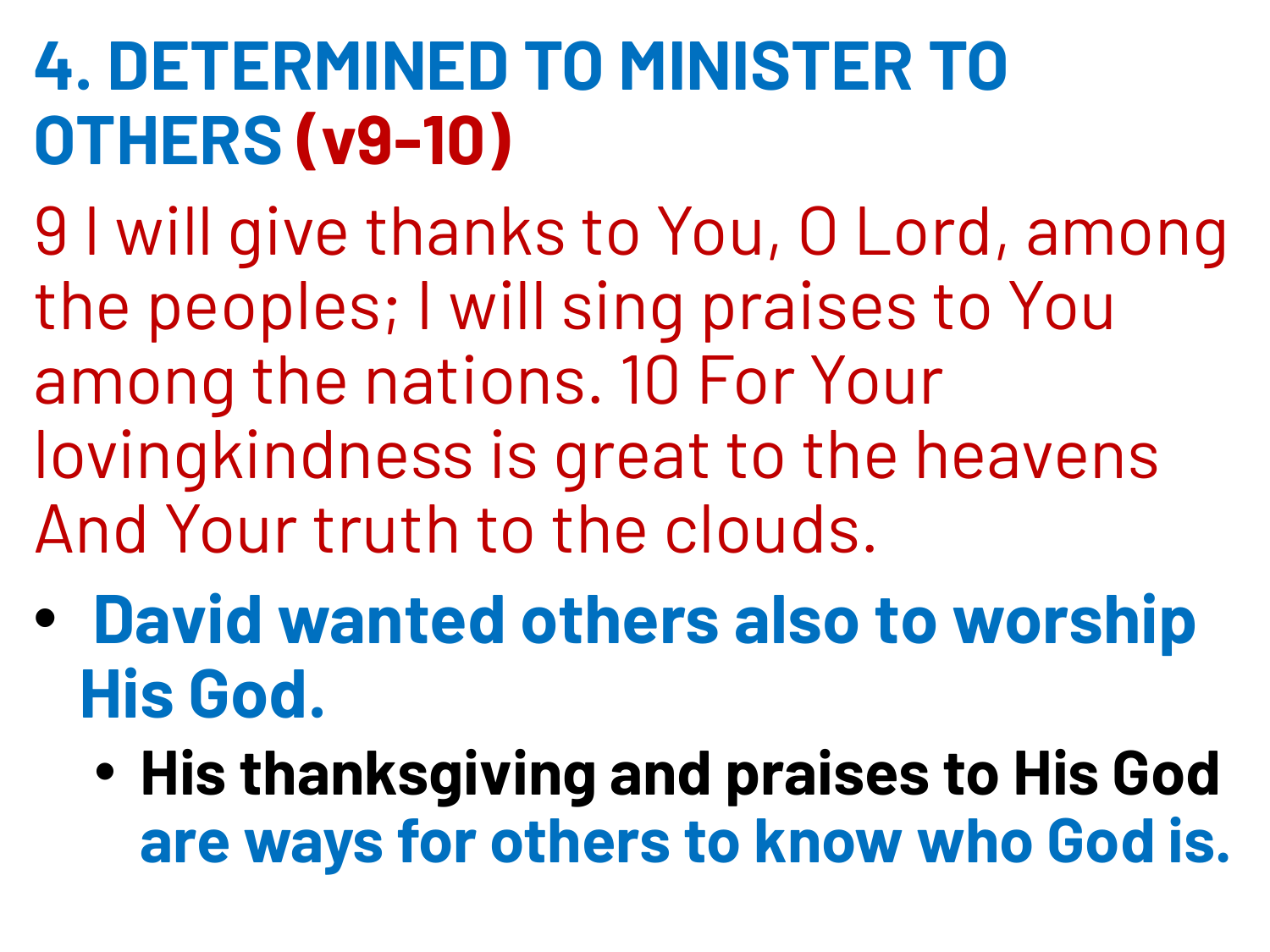

4. DETERMINED TO MINISTER TO OTHERS (v9-10)
9 I will give thanks to You, O Lord, among the peoples; I will sing praises to You among the nations. 10 For Your lovingkindness is great to the heavens And Your truth to the clouds.
 David wanted others also to worship His God.
His thanksgiving and praises to His God are ways for others to know who God is.